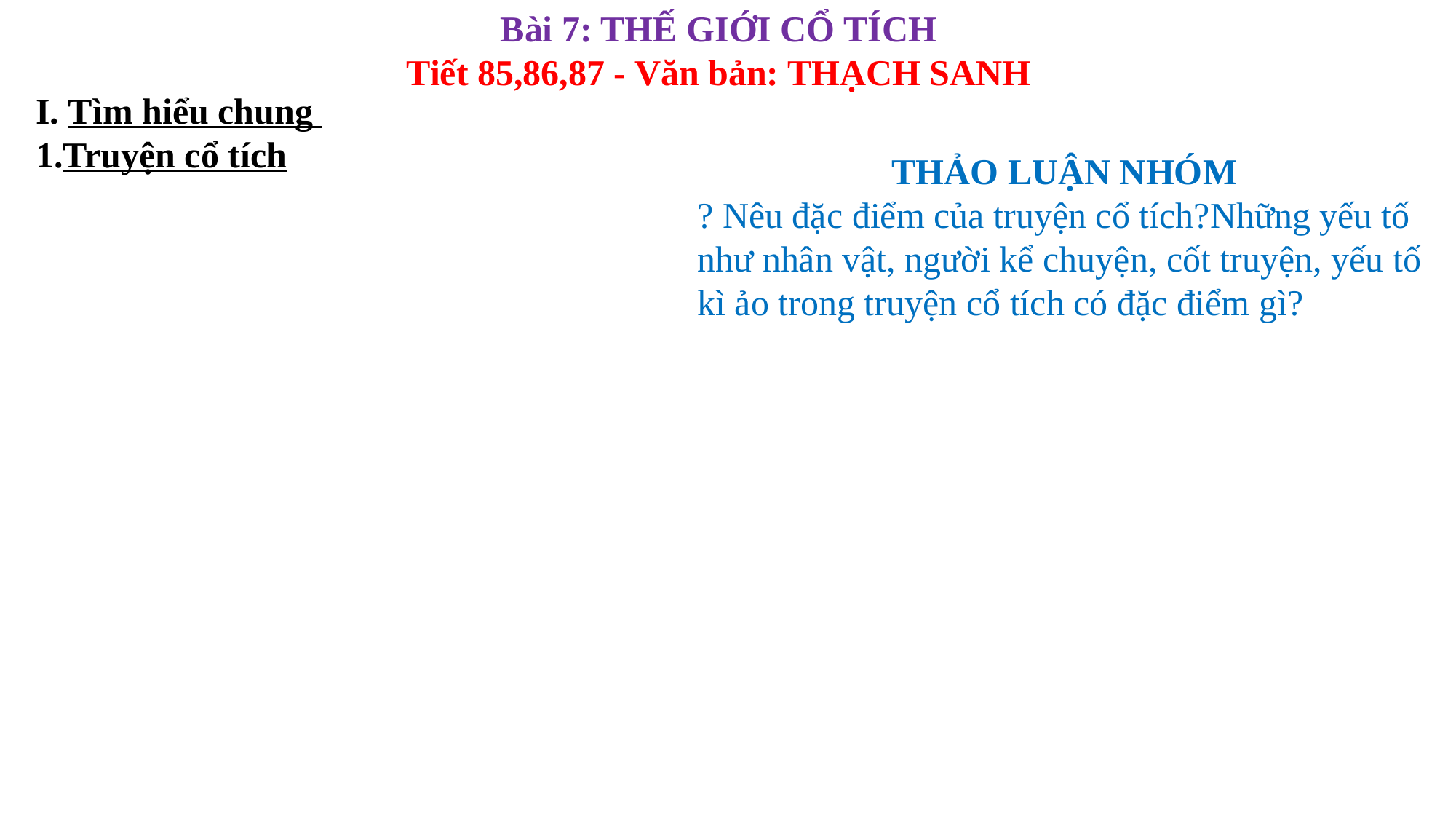

Bài 7: THẾ GIỚI CỔ TÍCH
Tiết 85,86,87 - Văn bản: THẠCH SANH
I. Tìm hiểu chung
1.Truyện cổ tích
THẢO LUẬN NHÓM
? Nêu đặc điểm của truyện cổ tích?Những yếu tố như nhân vật, người kể chuyện, cốt truyện, yếu tố kì ảo trong truyện cổ tích có đặc điểm gì?